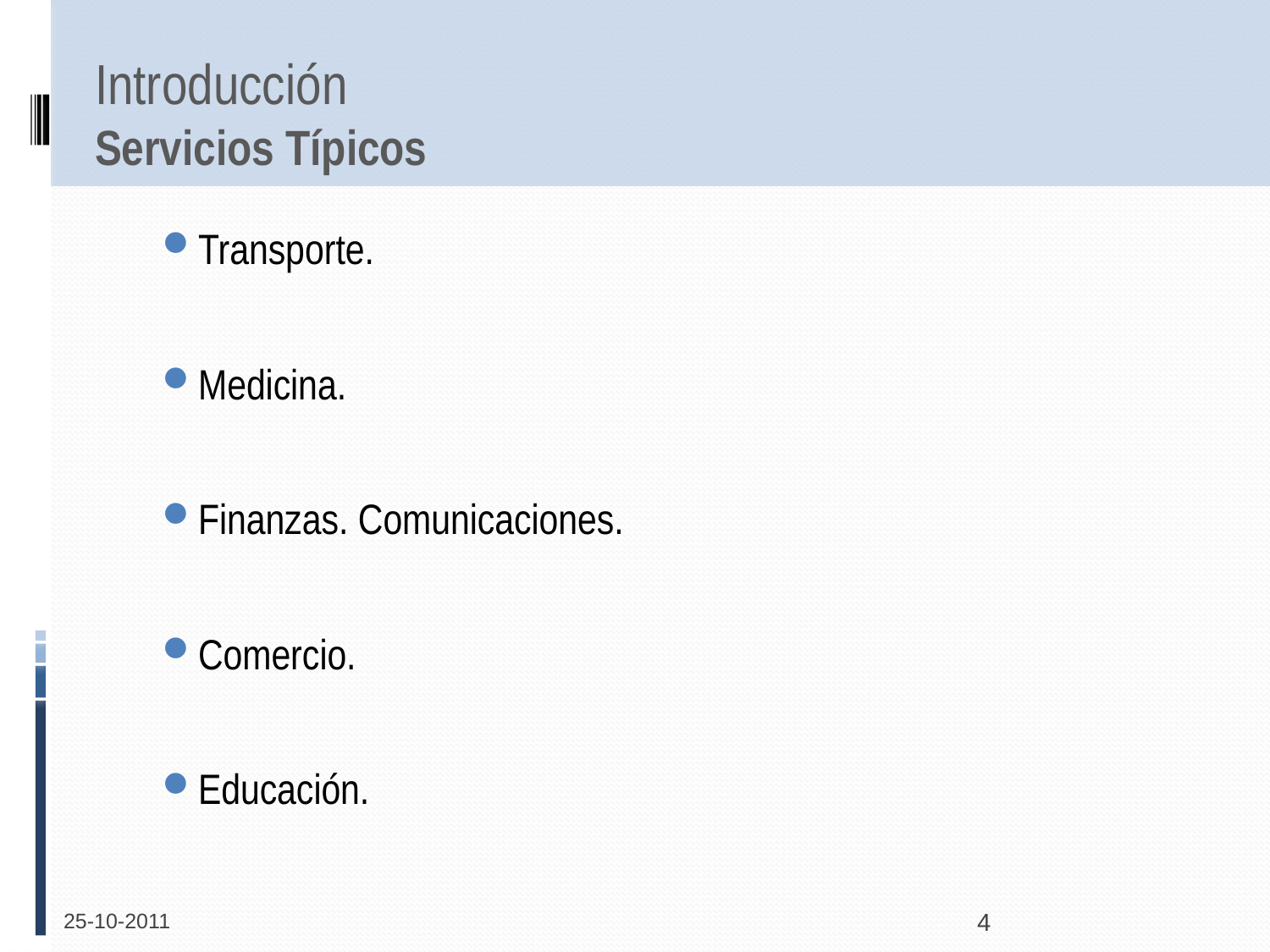

# Introducción Servicios Típicos
Transporte.

Medicina.

Finanzas. Comunicaciones.

Comercio.

Educación.

25-10-2011
4